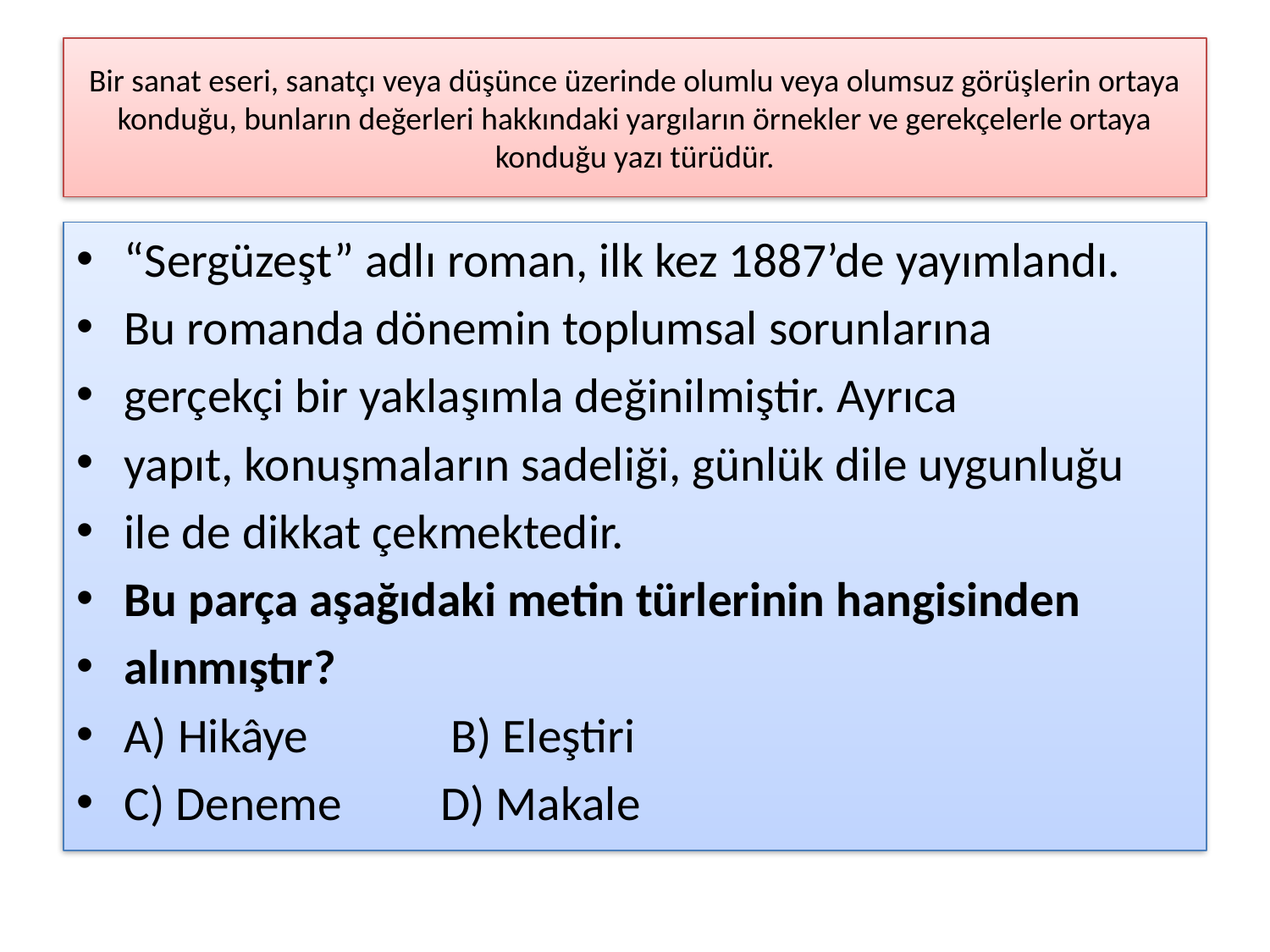

# Bir sanat eseri, sanatçı veya düşünce üzerinde olumlu veya olumsuz görüşlerin ortaya konduğu, bunların değerleri hakkındaki yargıların örnekler ve gerekçelerle ortaya konduğu yazı türüdür.
“Sergüzeşt” adlı roman, ilk kez 1887’de yayımlandı.
Bu romanda dönemin toplumsal sorunlarına
gerçekçi bir yaklaşımla değinilmiştir. Ayrıca
yapıt, konuşmaların sadeliği, günlük dile uygunluğu
ile de dikkat çekmektedir.
Bu parça aşağıdaki metin türlerinin hangisinden
alınmıştır?
A) Hikâye             B) Eleştiri
C) Deneme         D) Makale